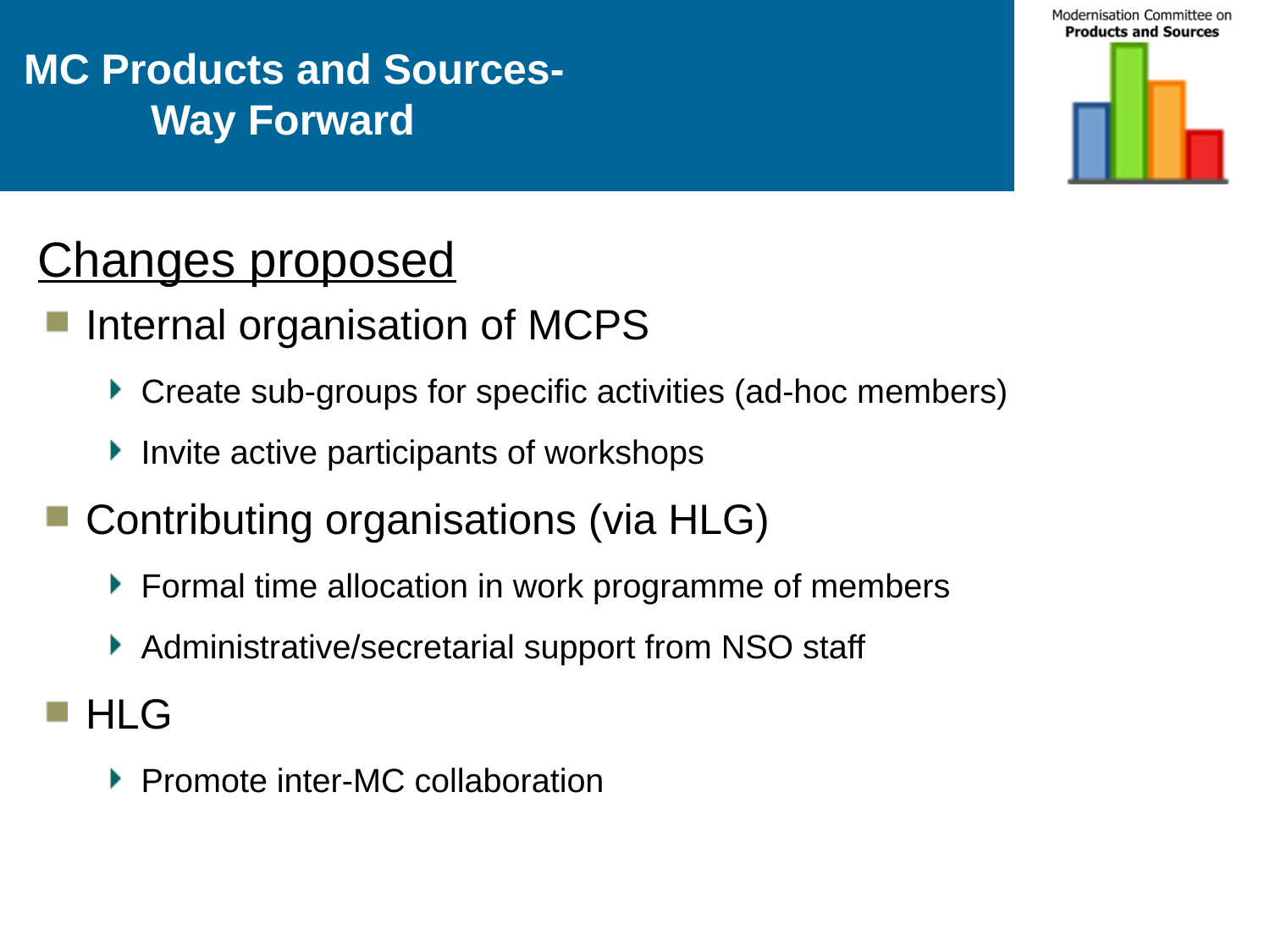

# MC Products and Sources- Way Forward
Changes proposed
Internal organisation of MCPS
Create sub-groups for specific activities (ad-hoc members)
Invite active participants of workshops
Contributing organisations (via HLG)
Formal time allocation in work programme of members
Administrative/secretarial support from NSO staff
HLG
Promote inter-MC collaboration